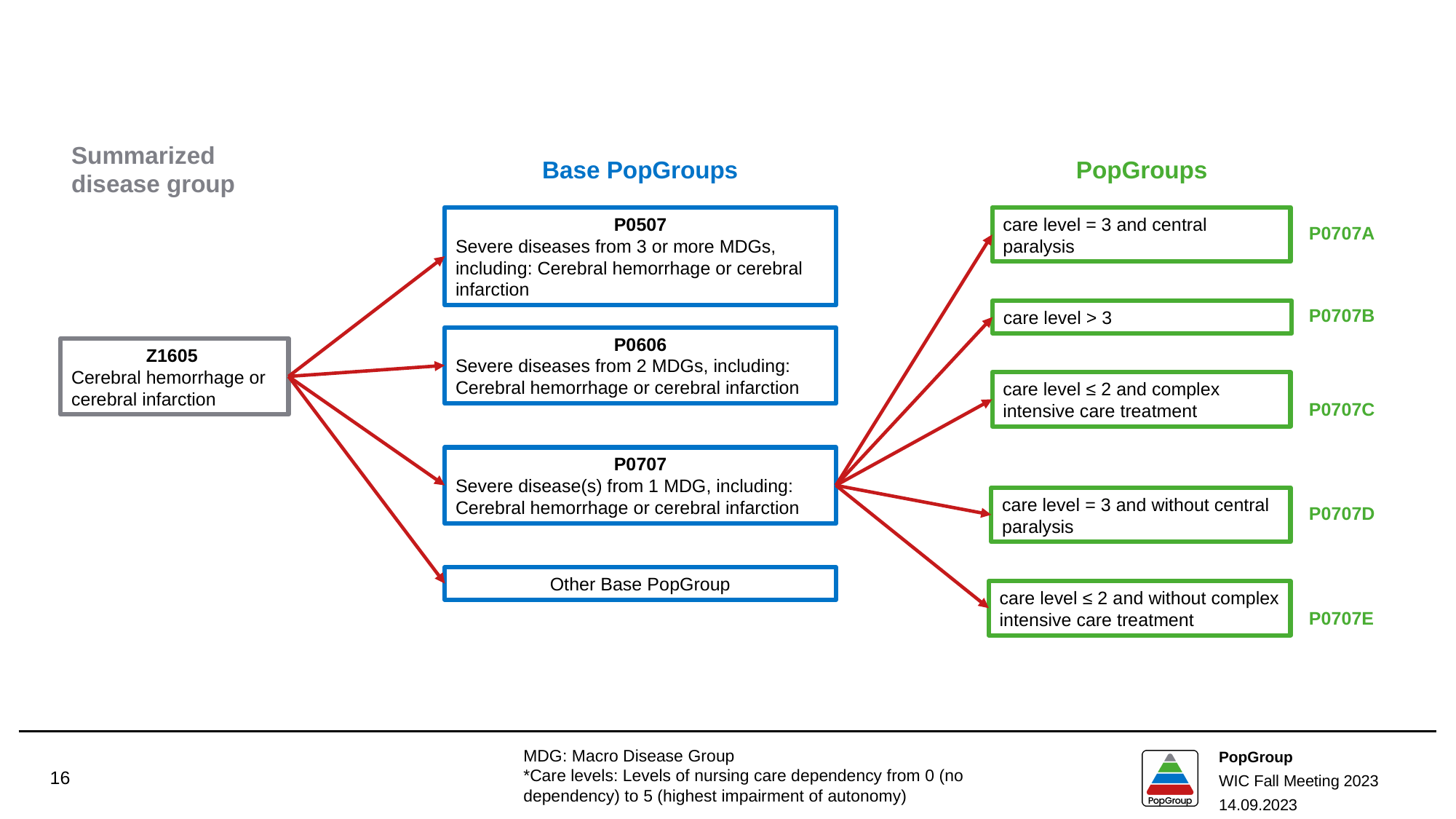

Summarized disease group
Base PopGroups
PopGroups
P0507
Severe diseases from 3 or more MDGs, including: Cerebral hemorrhage or cerebral infarction
care level = 3 and central paralysis
P0707A
P0707B
care level > 3
P0606
Severe diseases from 2 MDGs, including: Cerebral hemorrhage or cerebral infarction
Z1605
Cerebral hemorrhage or cerebral infarction
care level ≤ 2 and complex intensive care treatment
P0707C
P0707
Severe disease(s) from 1 MDG, including: Cerebral hemorrhage or cerebral infarction
care level = 3 and without central paralysis
P0707D
Other Base PopGroup
care level ≤ 2 and without complex intensive care treatment
P0707E
MDG: Macro Disease Group
*Care levels: Levels of nursing care dependency from 0 (no dependency) to 5 (highest impairment of autonomy)